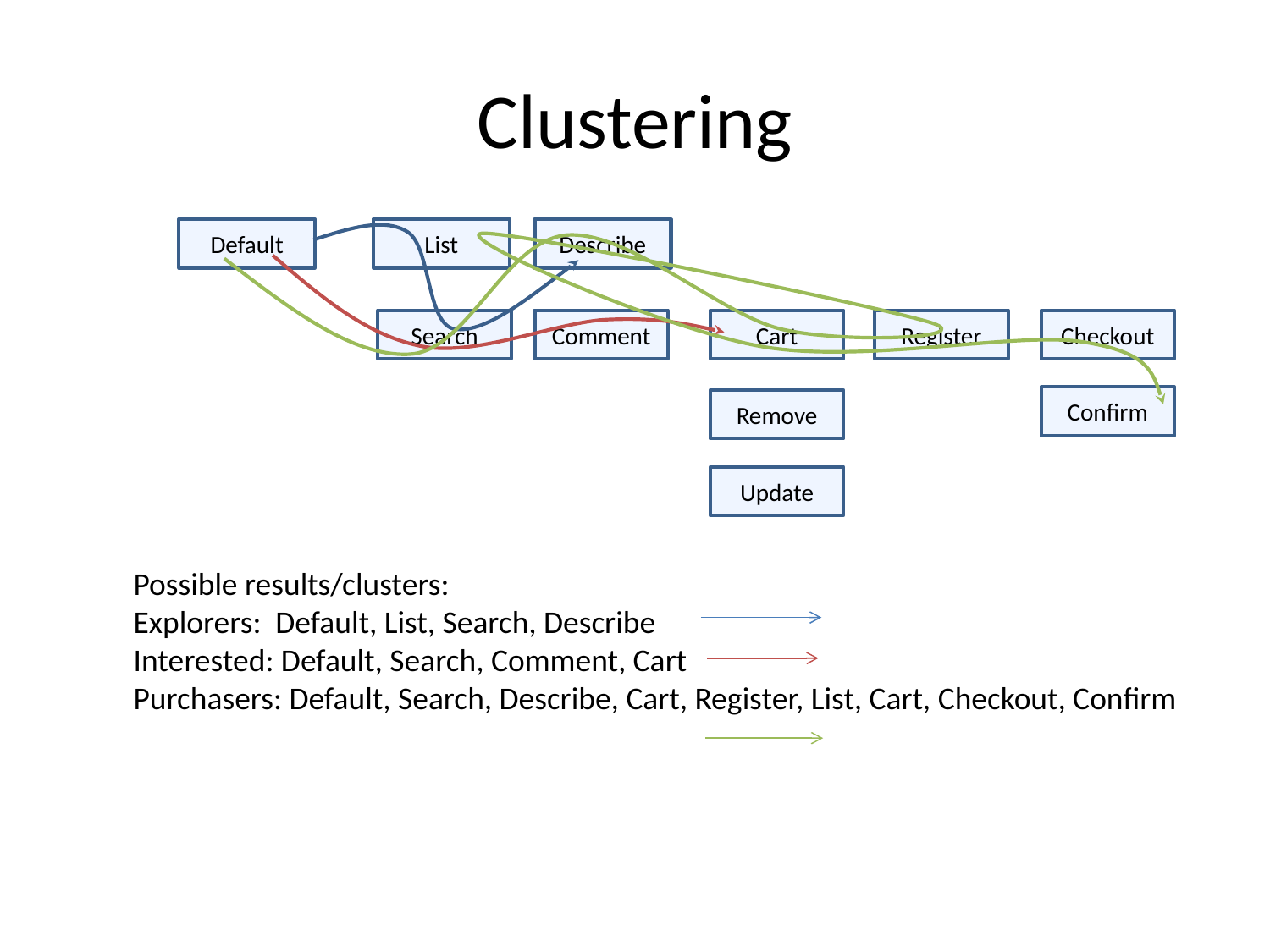

# Clustering
Default
List
Describe

Search
Comment
Cart
Register
Checkout
Confirm
Remove
Update
Possible results/clusters:
Explorers:  Default, List, Search, Describe
Interested: Default, Search, Comment, Cart
Purchasers: Default, Search, Describe, Cart, Register, List, Cart, Checkout, Confirm